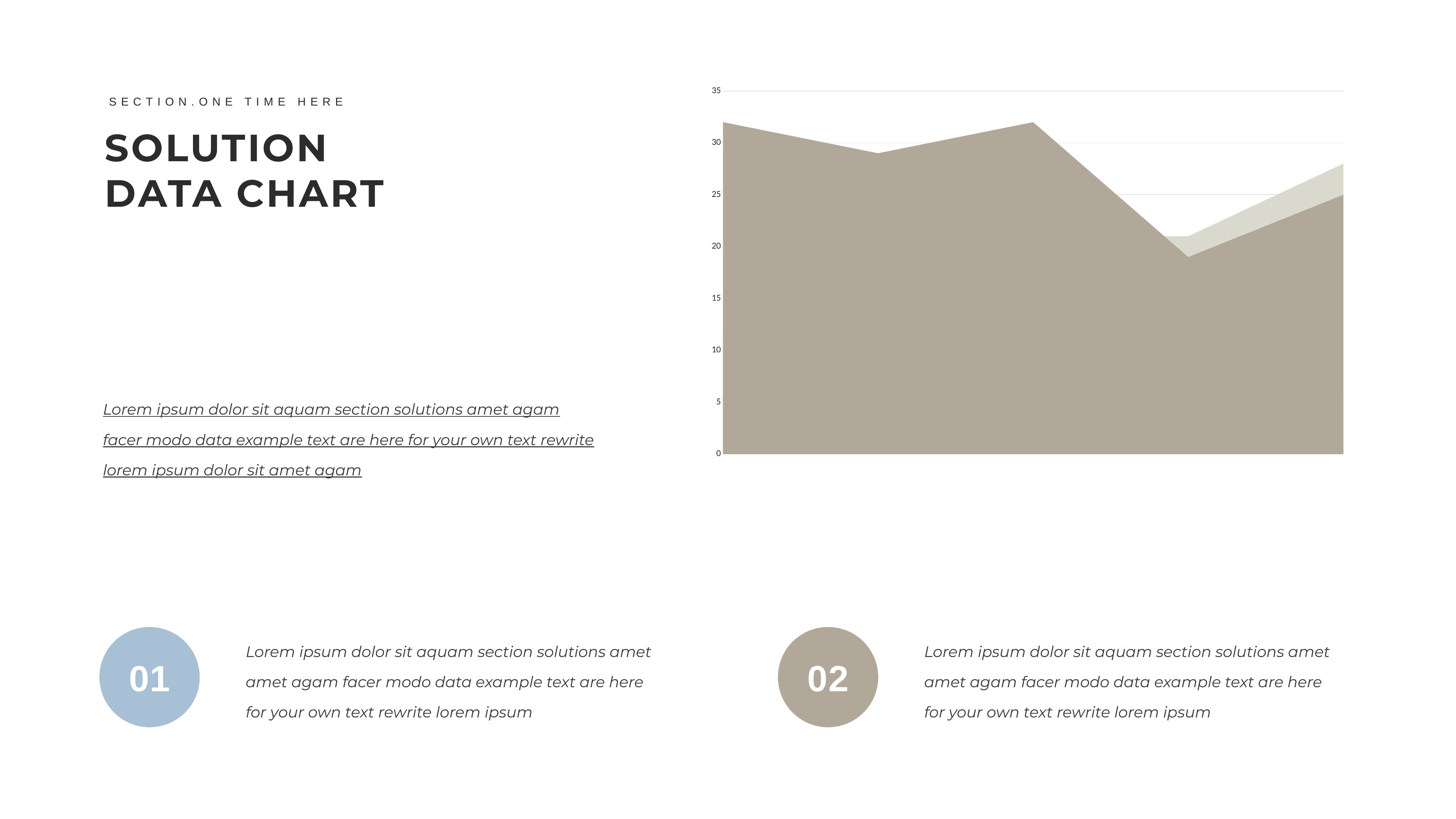

### Chart

| Category | Series 1 | Series 2 | Series 3 |
|---|---|---|---|
| 37261 | 32.0 | 12.0 | 6.0 |
| 37262 | 29.0 | 12.0 | 25.0 |
| 37263 | 32.0 | 21.0 | 9.0 |
| 37264 | 19.0 | 21.0 | 18.0 |
| 37265 | 25.0 | 28.0 | 6.0 |
SECTION.ONE TIME HERE
SOLUTION
DATA CHART
Lorem ipsum dolor sit aquam section solutions amet agam facer modo data example text are here for your own text rewrite lorem ipsum dolor sit amet agam

Lorem ipsum dolor sit aquam section solutions amet
amet agam facer modo data example text are here for your own text rewrite lorem ipsum

Lorem ipsum dolor sit aquam section solutions amet
amet agam facer modo data example text are here for your own text rewrite lorem ipsum
01
02